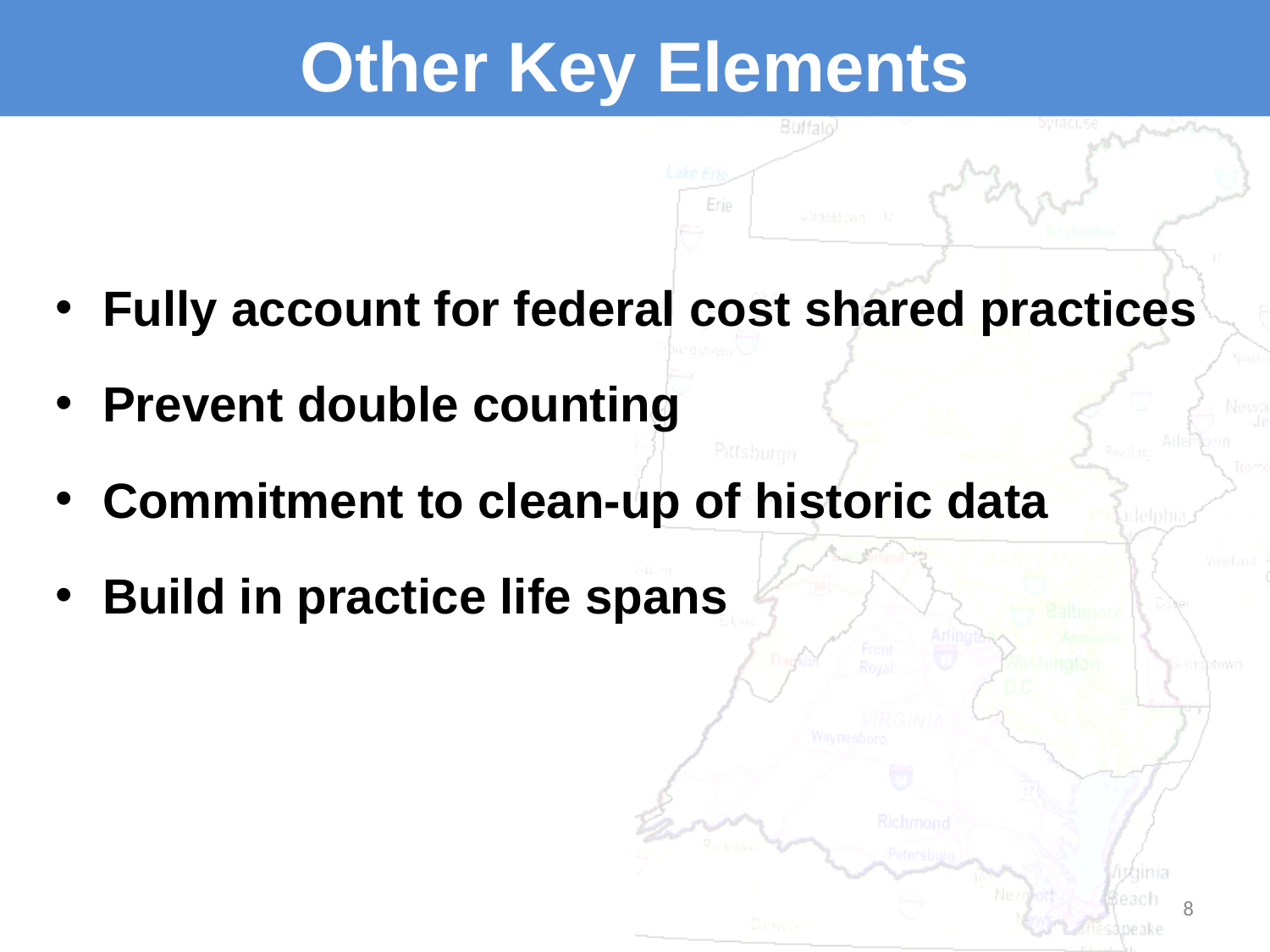

# Other Key Elements
Fully account for federal cost shared practices
Prevent double counting
Commitment to clean-up of historic data
Build in practice life spans
8